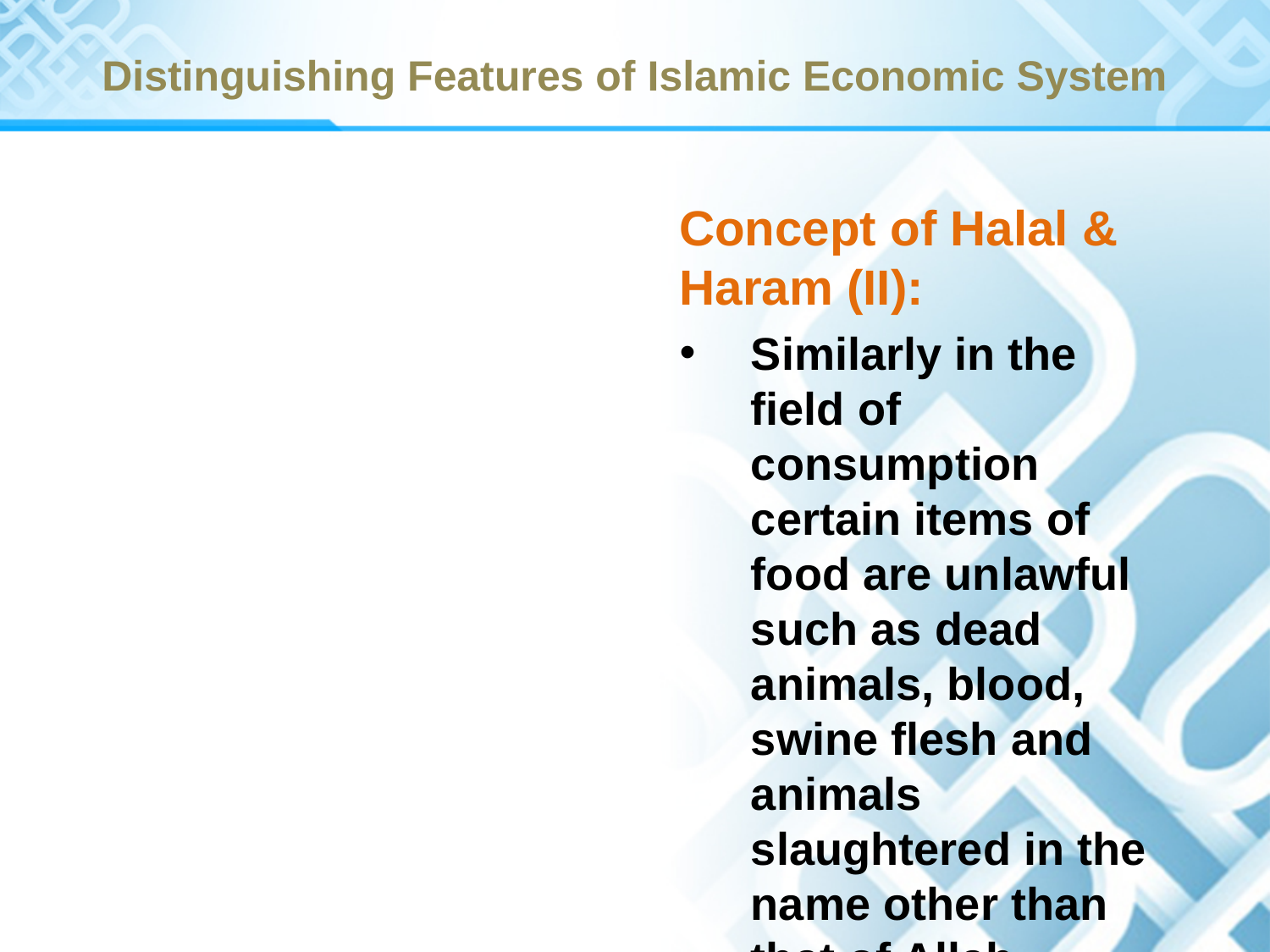

Distinguishing Features of Islamic Economic System
Concept of Halal & Haram (II):
Similarly in the field of consumption certain items of food are unlawful such as dead animals, blood, swine flesh and animals slaughtered in the name other than that of Allah